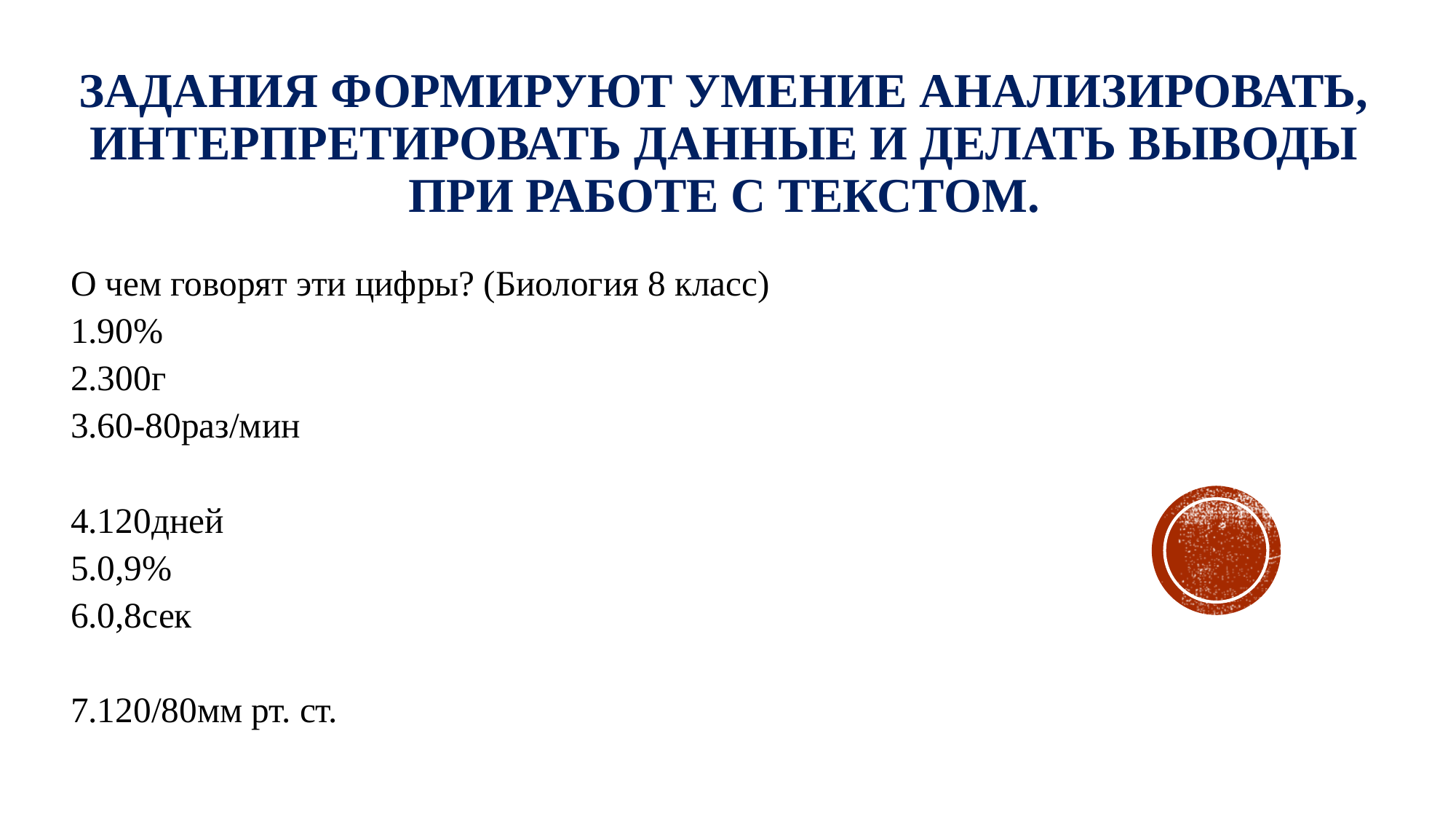

ЗАДАНИЯ ФОРМИРУЮТ УМЕНИЕ АНАЛИЗИРОВАТЬ, ИНТЕРПРЕТИРОВАТЬ ДАННЫЕ И ДЕЛАТЬ ВЫВОДЫ ПРИ РАБОТЕ С ТЕКСТОМ.
О чем говорят эти цифры? (Биология 8 класс)
1.90%
2.300г
3.60-80раз/мин
4.120дней
5.0,9%
6.0,8сек
7.120/80мм рт. ст.